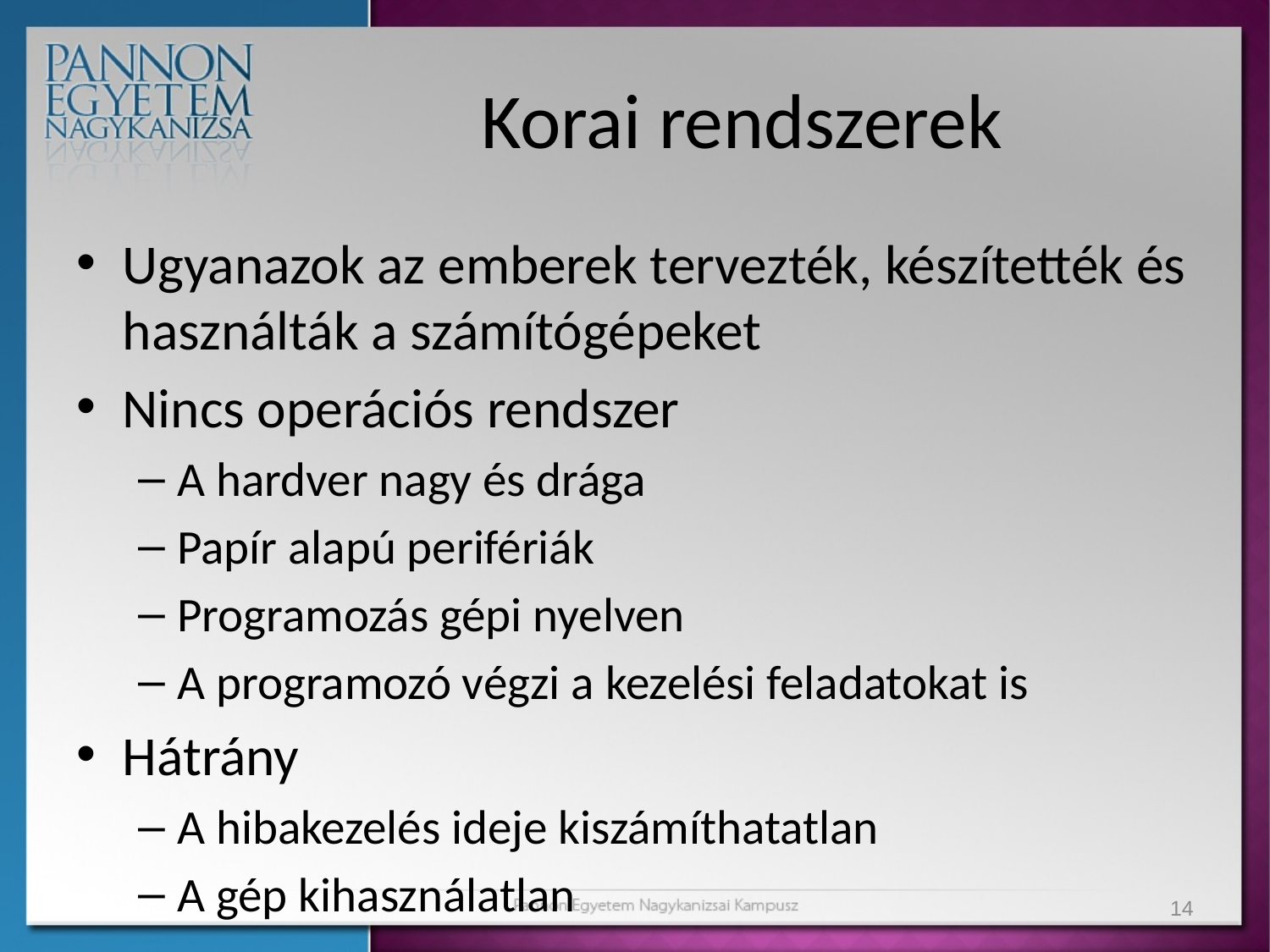

# Korai rendszerek
Ugyanazok az emberek tervezték, készítették és használták a számítógépeket
Nincs operációs rendszer
A hardver nagy és drága
Papír alapú perifériák
Programozás gépi nyelven
A programozó végzi a kezelési feladatokat is
Hátrány
A hibakezelés ideje kiszámíthatatlan
A gép kihasználatlan
14